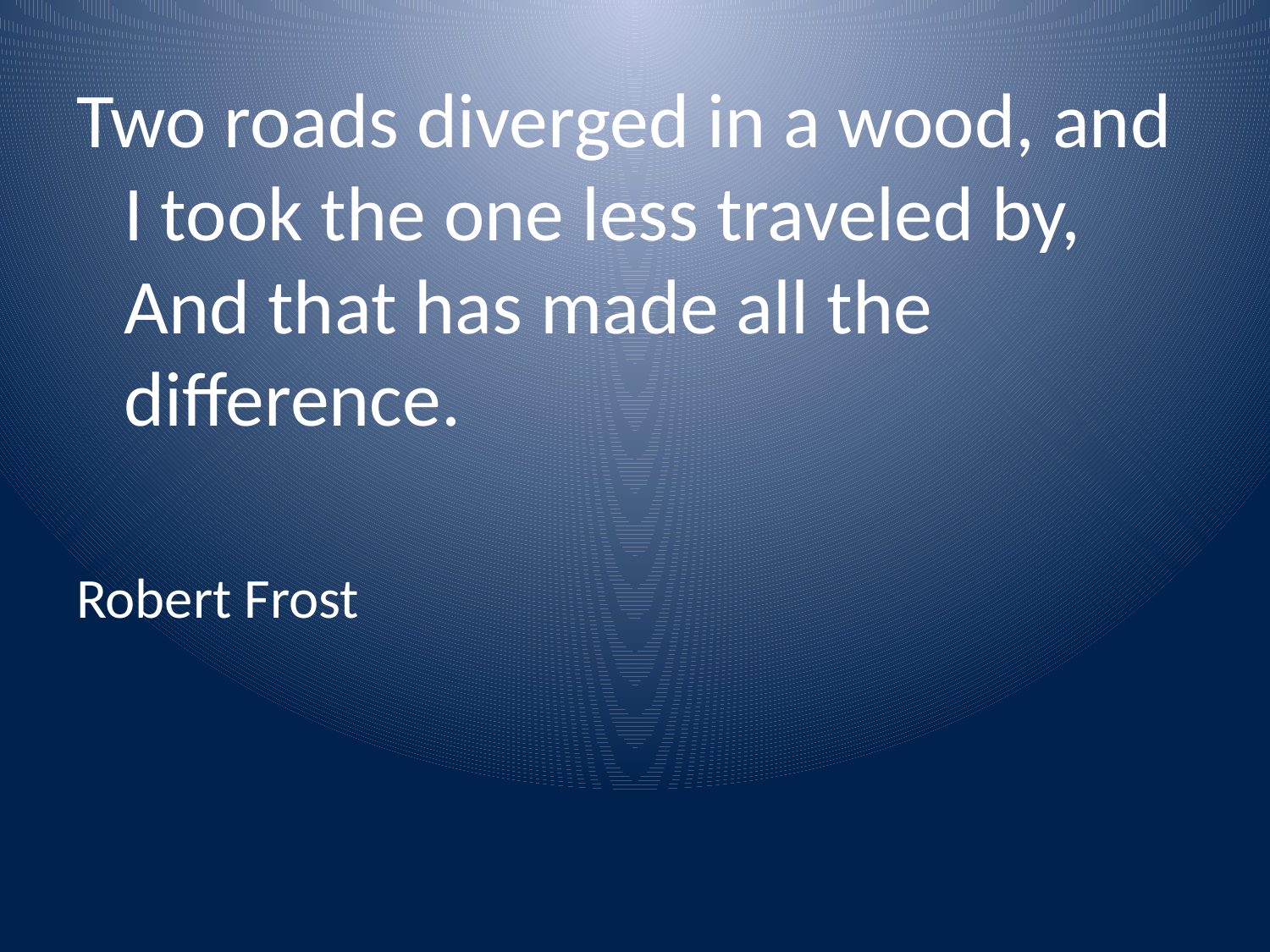

Two roads diverged in a wood, and
I took the one less traveled by,
And that has made all the difference.

Robert Frost